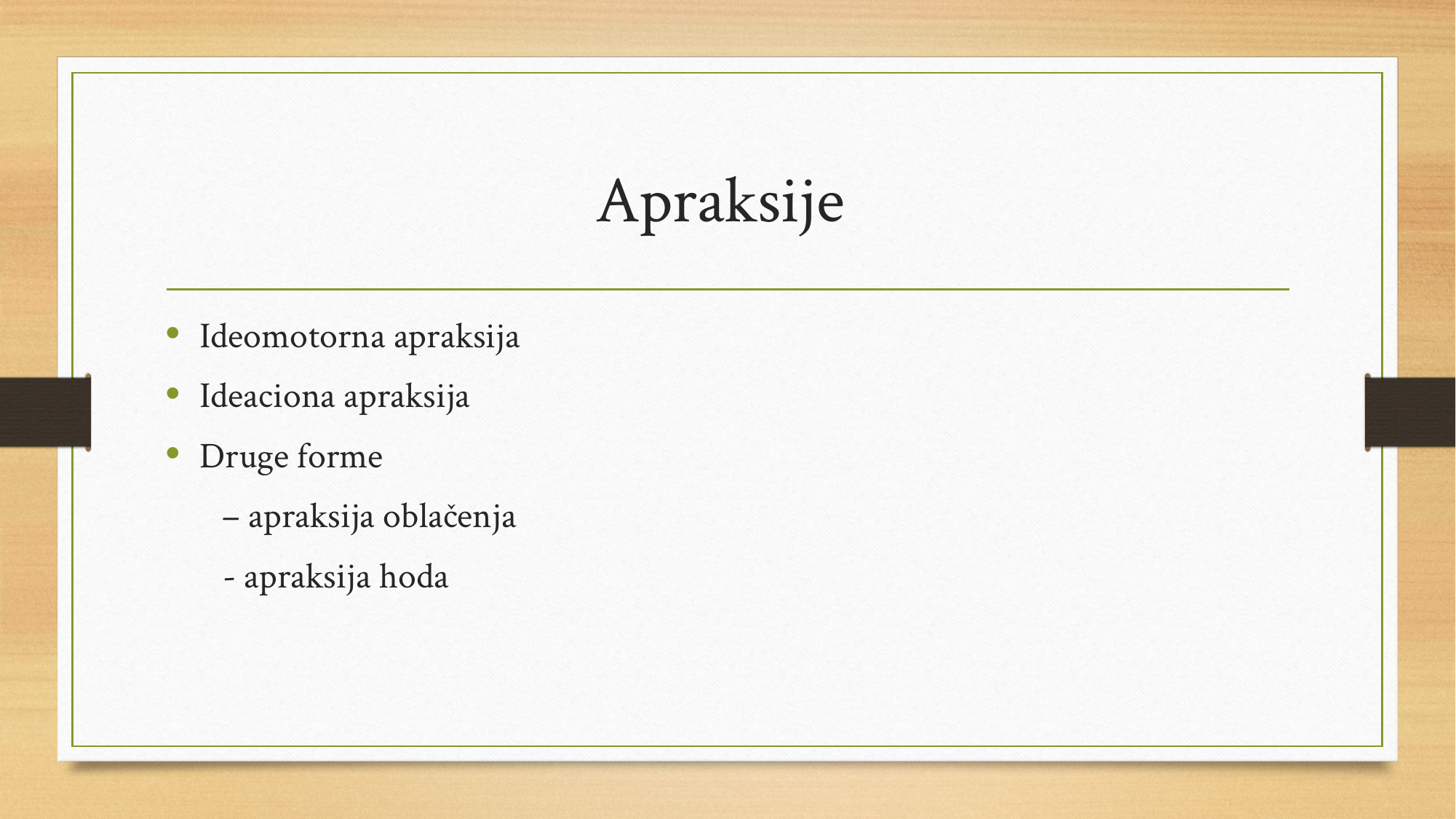

# Apraksije
Ideomotorna apraksija
Ideaciona apraksija
Druge forme
       – apraksija oblačenja
       - apraksija hoda